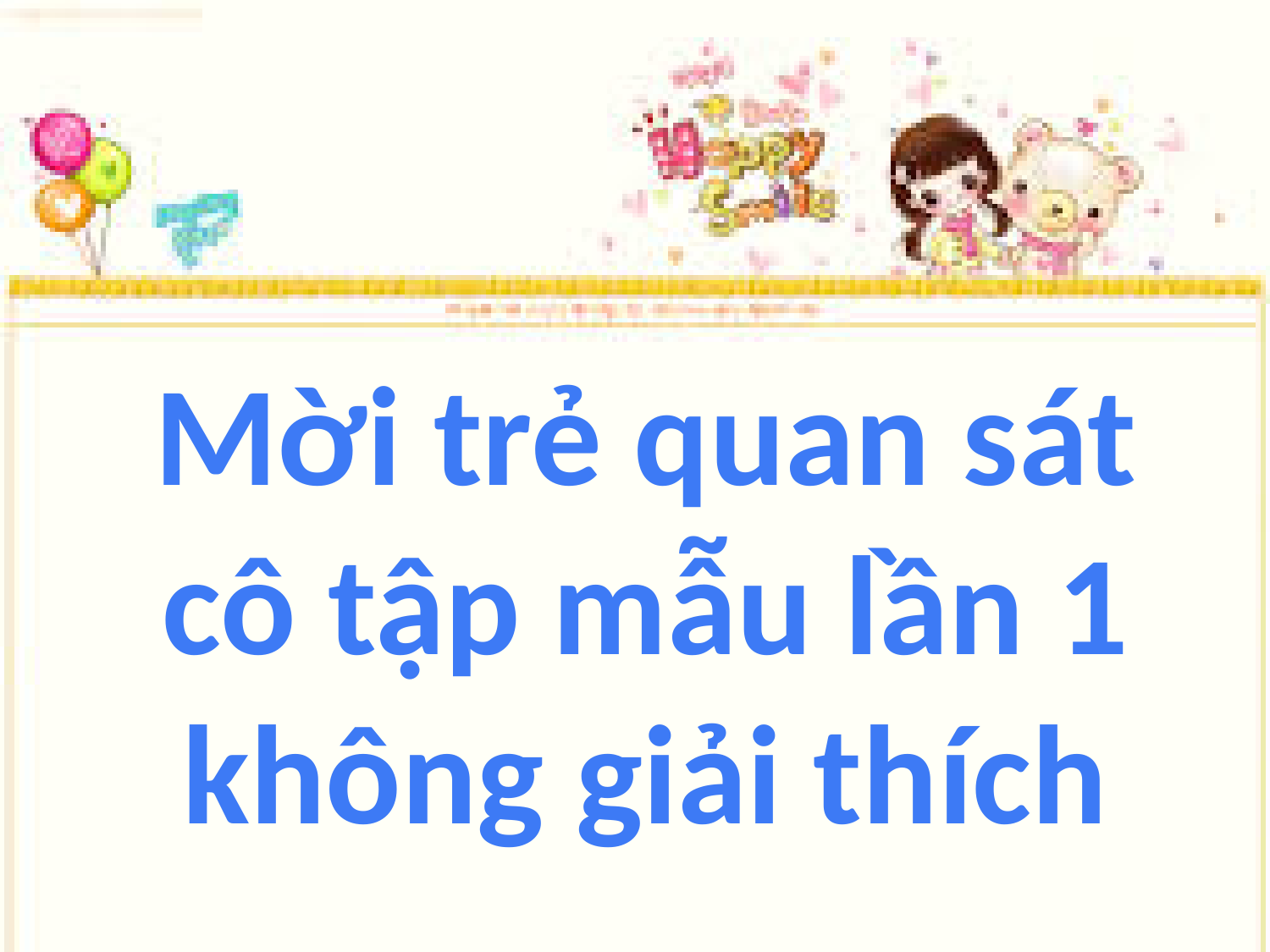

Mời trẻ quan sát cô tập mẫu lần 1
không giải thích